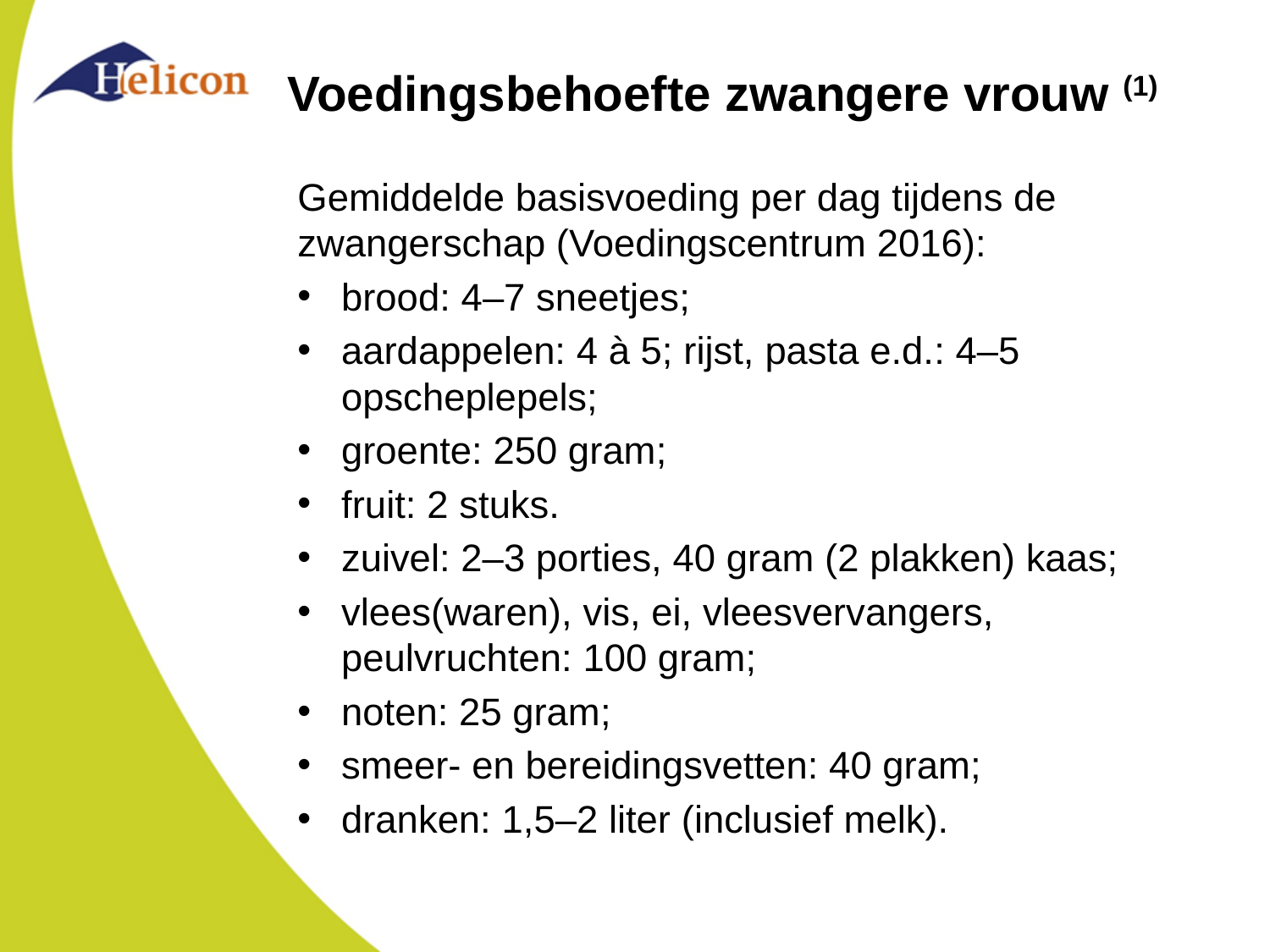

# Voedingsbehoefte zwangere vrouw (1)
Gemiddelde basisvoeding per dag tijdens de zwangerschap (Voedingscentrum 2016):
brood: 4–7 sneetjes;
aardappelen: 4 à 5; rijst, pasta e.d.: 4–5 opscheplepels;
groente: 250 gram;
fruit: 2 stuks.
zuivel: 2–3 porties, 40 gram (2 plakken) kaas;
vlees(waren), vis, ei, vleesvervangers, peulvruchten: 100 gram;
noten: 25 gram;
smeer- en bereidingsvetten: 40 gram;
dranken: 1,5–2 liter (inclusief melk).